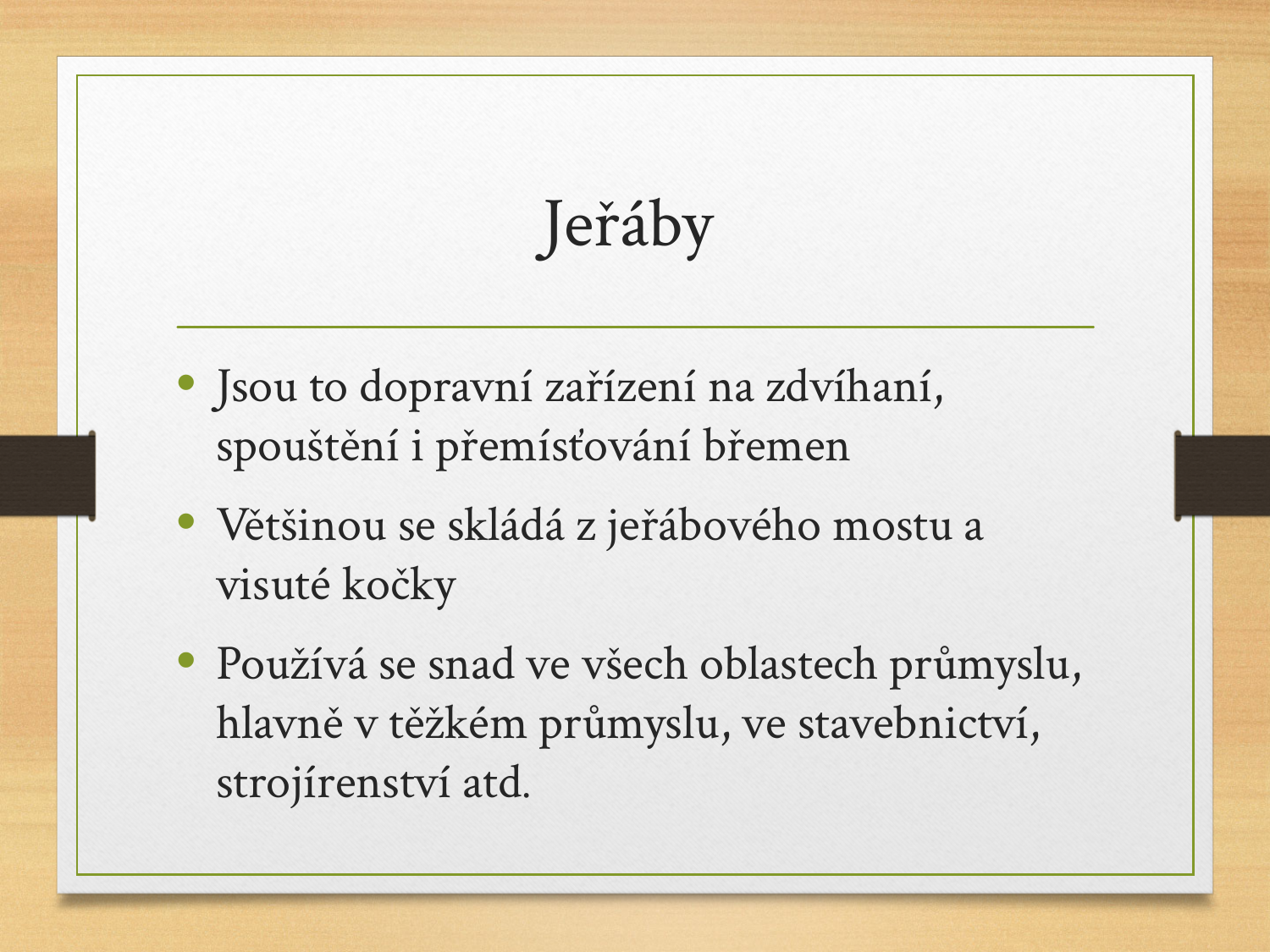

# Jeřáby
Jsou to dopravní zařízení na zdvíhaní, spouštění i přemísťování břemen
Většinou se skládá z jeřábového mostu a visuté kočky
Používá se snad ve všech oblastech průmyslu, hlavně v těžkém průmyslu, ve stavebnictví, strojírenství atd.